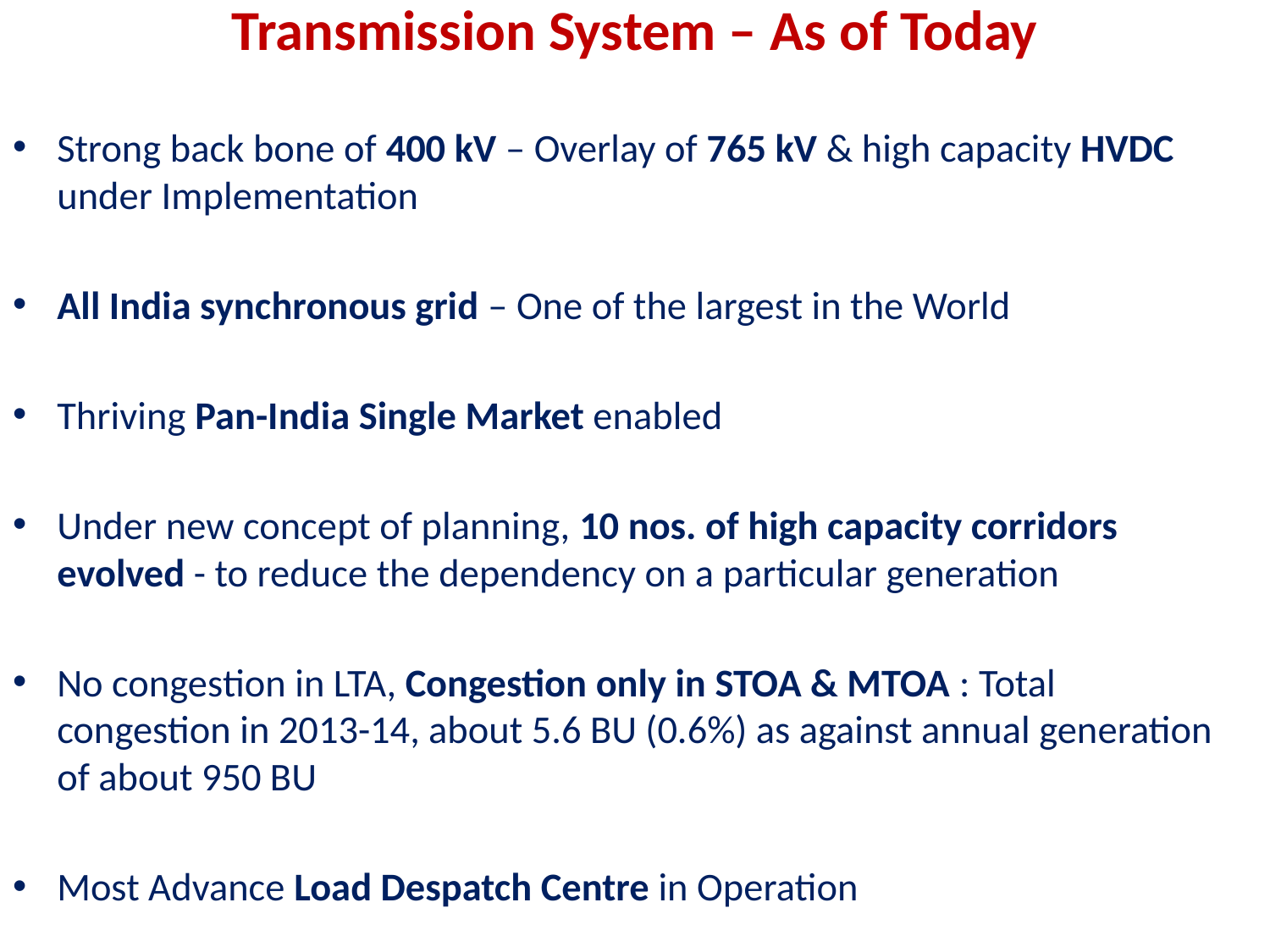

Transmission System – As of Today
Strong back bone of 400 kV – Overlay of 765 kV & high capacity HVDC  under Implementation

All India synchronous grid – One of the largest in the World

Thriving Pan-India Single Market enabled

Under new concept of planning, 10 nos. of high capacity corridors evolved - to reduce the dependency on a particular generation

No congestion in LTA, Congestion only in STOA & MTOA : Total congestion in 2013-14, about 5.6 BU (0.6%) as against annual generation of about 950 BU

Most Advance Load Despatch Centre in Operation